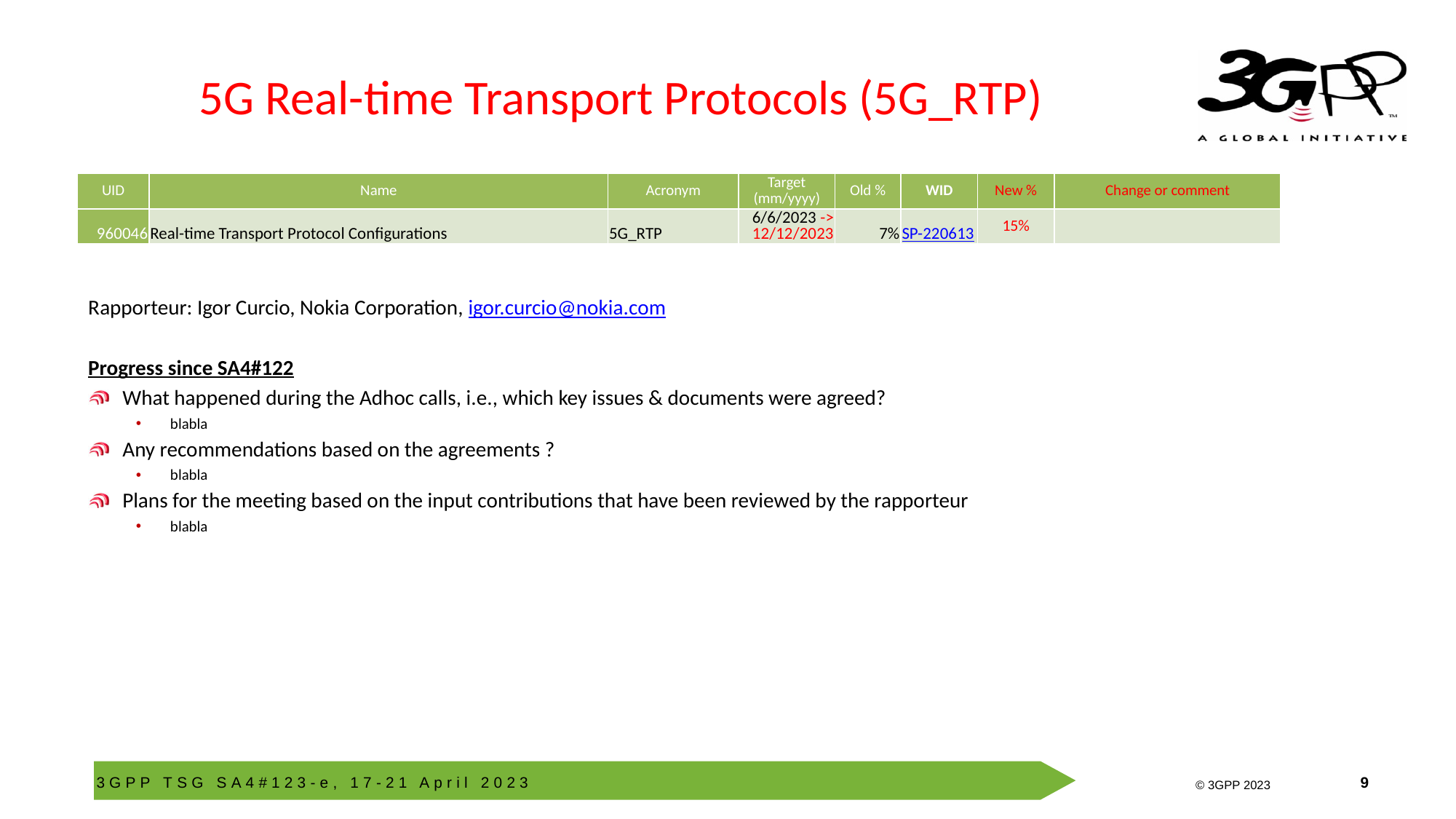

# 5G Real-time Transport Protocols (5G_RTP)
| UID | Name | Acronym | Target (mm/yyyy) | Old % | WID | New % | Change or comment |
| --- | --- | --- | --- | --- | --- | --- | --- |
| 960046 | Real-time Transport Protocol Configurations | 5G\_RTP | 6/6/2023 -> 12/12/2023 | 7% | SP-220613 | 15% |  |
Rapporteur: Igor Curcio, Nokia Corporation, igor.curcio@nokia.com

Progress since SA4#122
What happened during the Adhoc calls, i.e., which key issues & documents were agreed?
blabla
Any recommendations based on the agreements ?
blabla
Plans for the meeting based on the input contributions that have been reviewed by the rapporteur
blabla